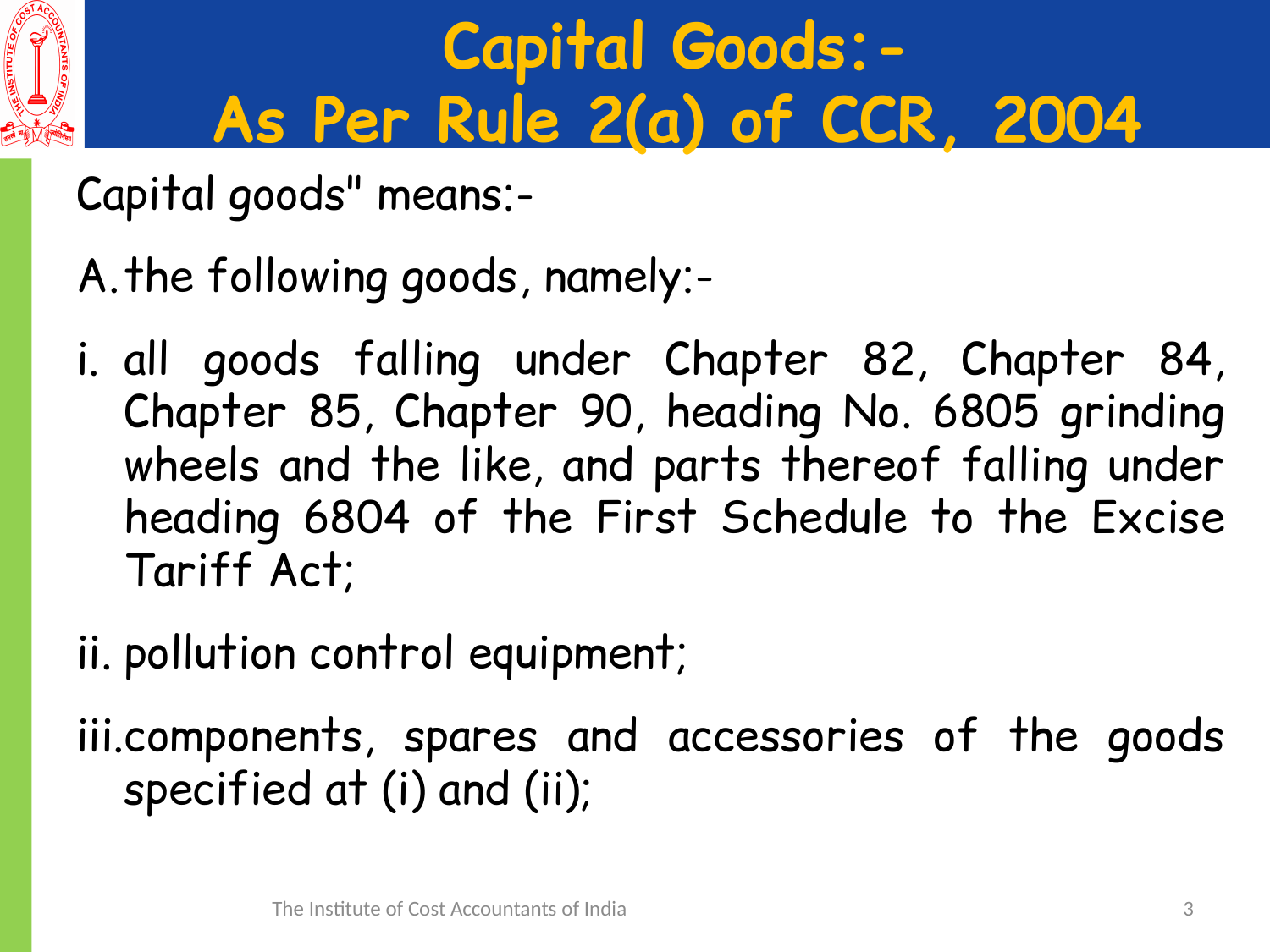

# Capital Goods:- As Per Rule 2(a) of CCR, 2004
Capital goods" means:-
the following goods, namely:-
all goods falling under Chapter 82, Chapter 84, Chapter 85, Chapter 90, heading No. 6805 grinding wheels and the like, and parts thereof falling under heading 6804 of the First Schedule to the Excise Tariff Act;
pollution control equipment;
components, spares and accessories of the goods specified at (i) and (ii);

The Institute of Cost Accountants of India
3